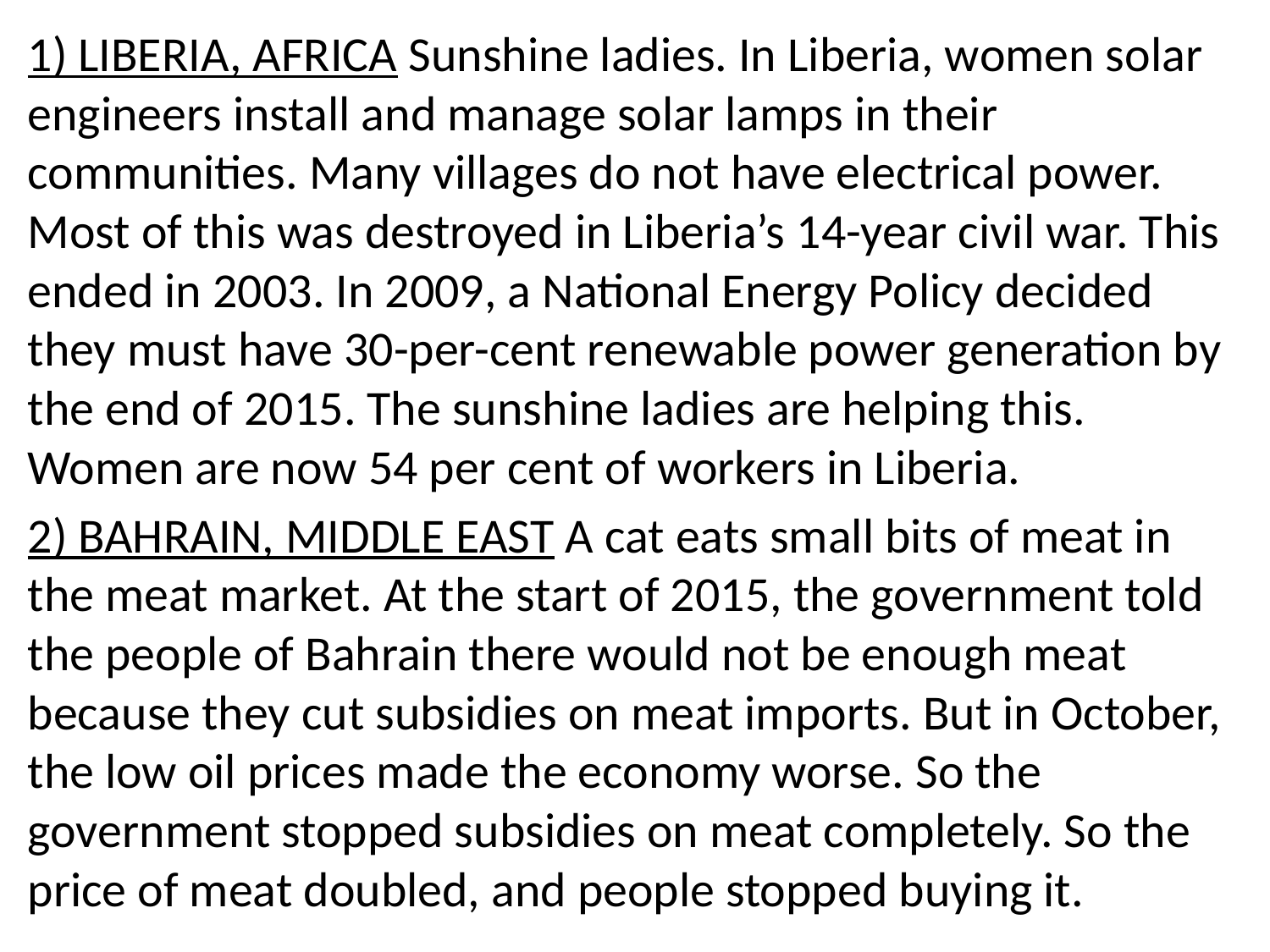

1) LIBERIA, AFRICA Sunshine ladies. In Liberia, women solar engineers install and manage solar lamps in their communities. Many villages do not have electrical power. Most of this was destroyed in Liberia’s 14-year civil war. This ended in 2003. In 2009, a National Energy Policy decided they must have 30-per-cent renewable power generation by the end of 2015. The sunshine ladies are helping this. Women are now 54 per cent of workers in Liberia.
2) BAHRAIN, MIDDLE EAST A cat eats small bits of meat in the meat market. At the start of 2015, the government told the people of Bahrain there would not be enough meat because they cut subsidies on meat imports. But in October, the low oil prices made the economy worse. So the government stopped subsidies on meat completely. So the price of meat doubled, and people stopped buying it.